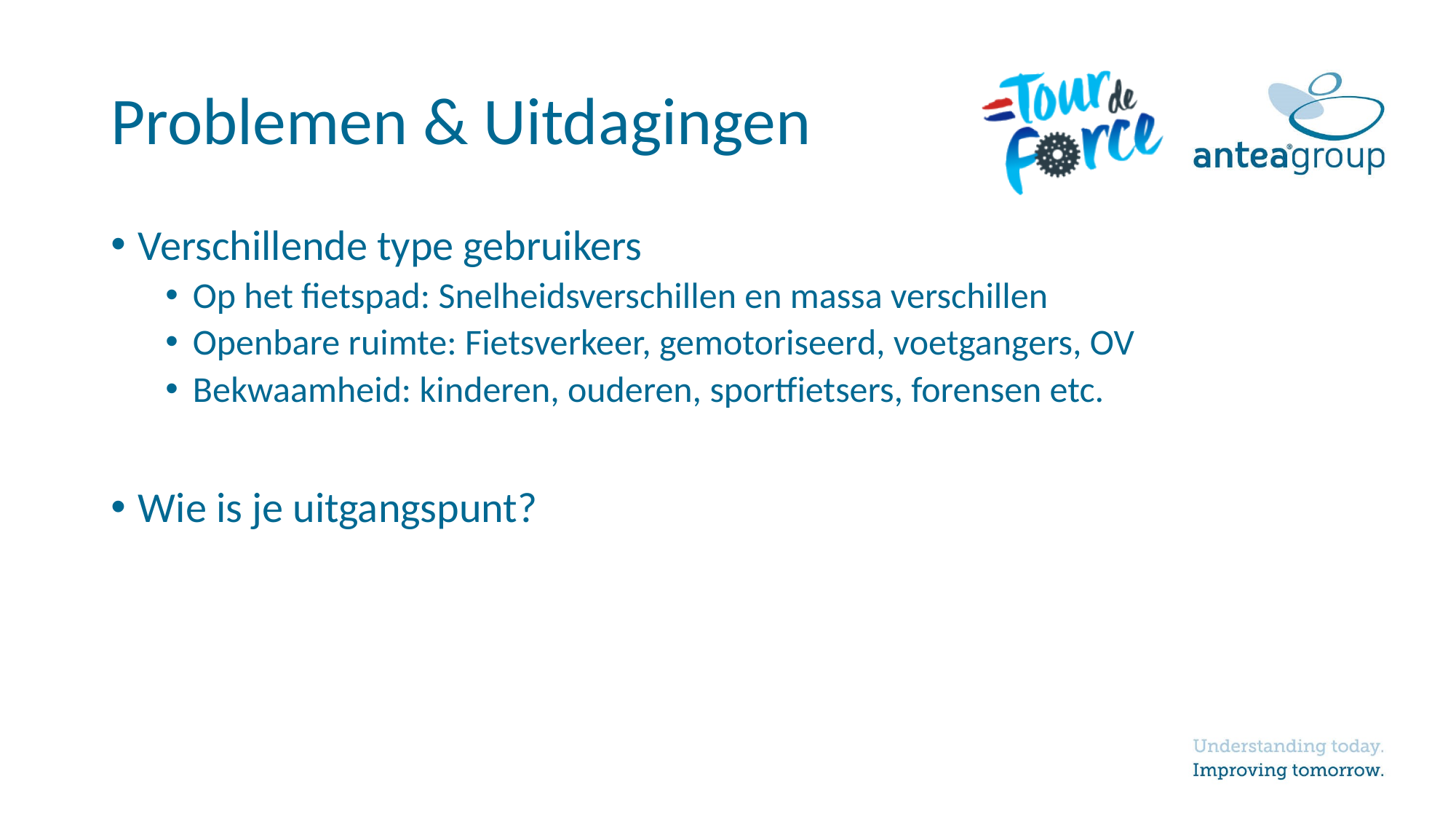

# Problemen & Uitdagingen
Verschillende type gebruikers
Op het fietspad: Snelheidsverschillen en massa verschillen
Openbare ruimte: Fietsverkeer, gemotoriseerd, voetgangers, OV
Bekwaamheid: kinderen, ouderen, sportfietsers, forensen etc.

Wie is je uitgangspunt?